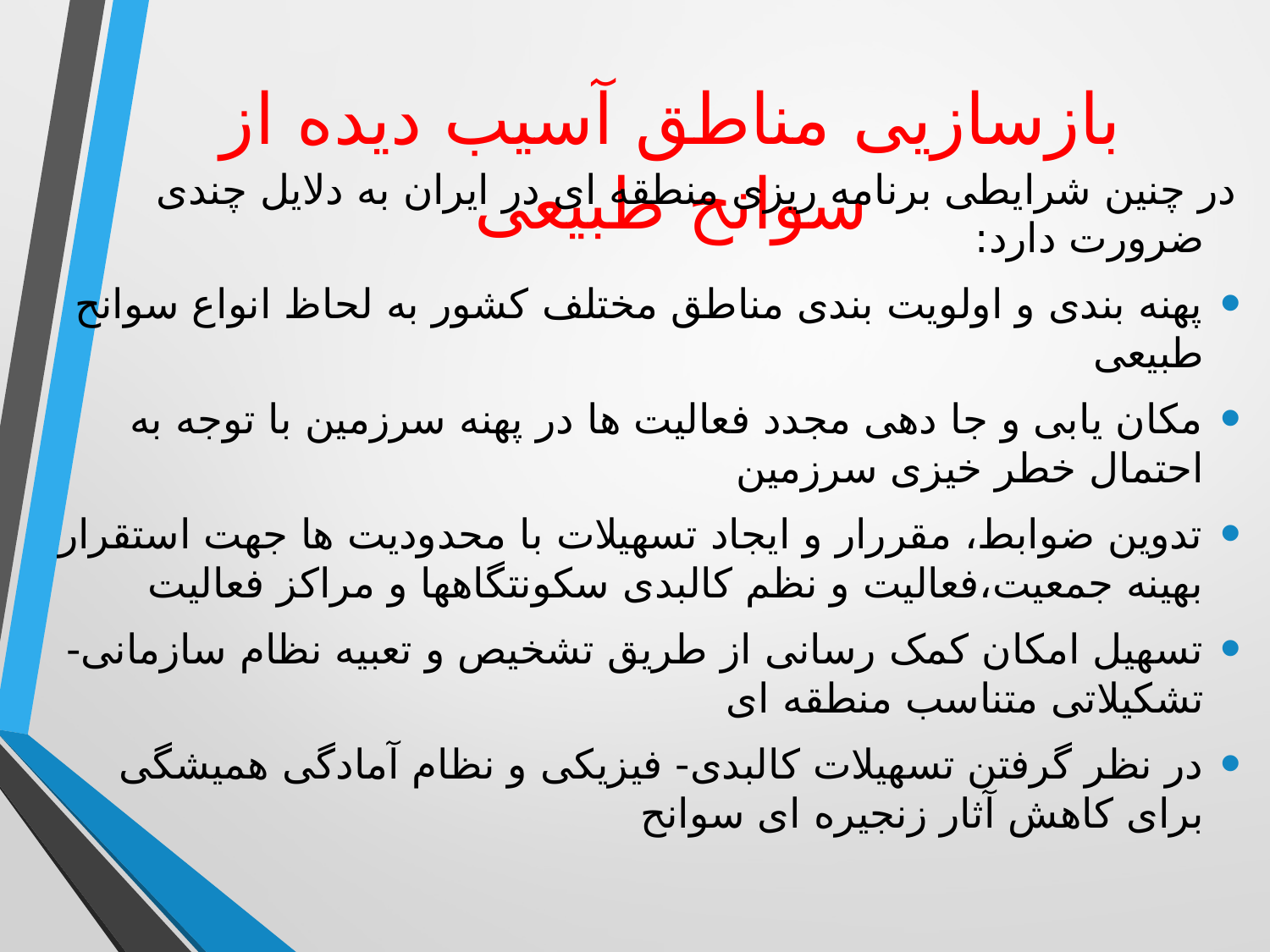

# بازسازیی مناطق آسیب دیده از سوانح طبیعی
در چنین شرایطی برنامه ریزی منطقه ای در ایران به دلایل چندی ضرورت دارد:
پهنه بندی و اولویت بندی مناطق مختلف کشور به لحاظ انواع سوانح طبیعی
مکان یابی و جا دهی مجدد فعالیت ها در پهنه سرزمین با توجه به احتمال خطر خیزی سرزمین
تدوین ضوابط، مقررار و ایجاد تسهیلات با محدودیت ها جهت استقرار بهینه جمعیت،فعالیت و نظم کالبدی سکونتگاهها و مراکز فعالیت
تسهیل امکان کمک رسانی از طریق تشخیص و تعبیه نظام سازمانی- تشکیلاتی متناسب منطقه ای
در نظر گرفتن تسهیلات کالبدی- فیزیکی و نظام آمادگی همیشگی برای کاهش آثار زنجیره ای سوانح